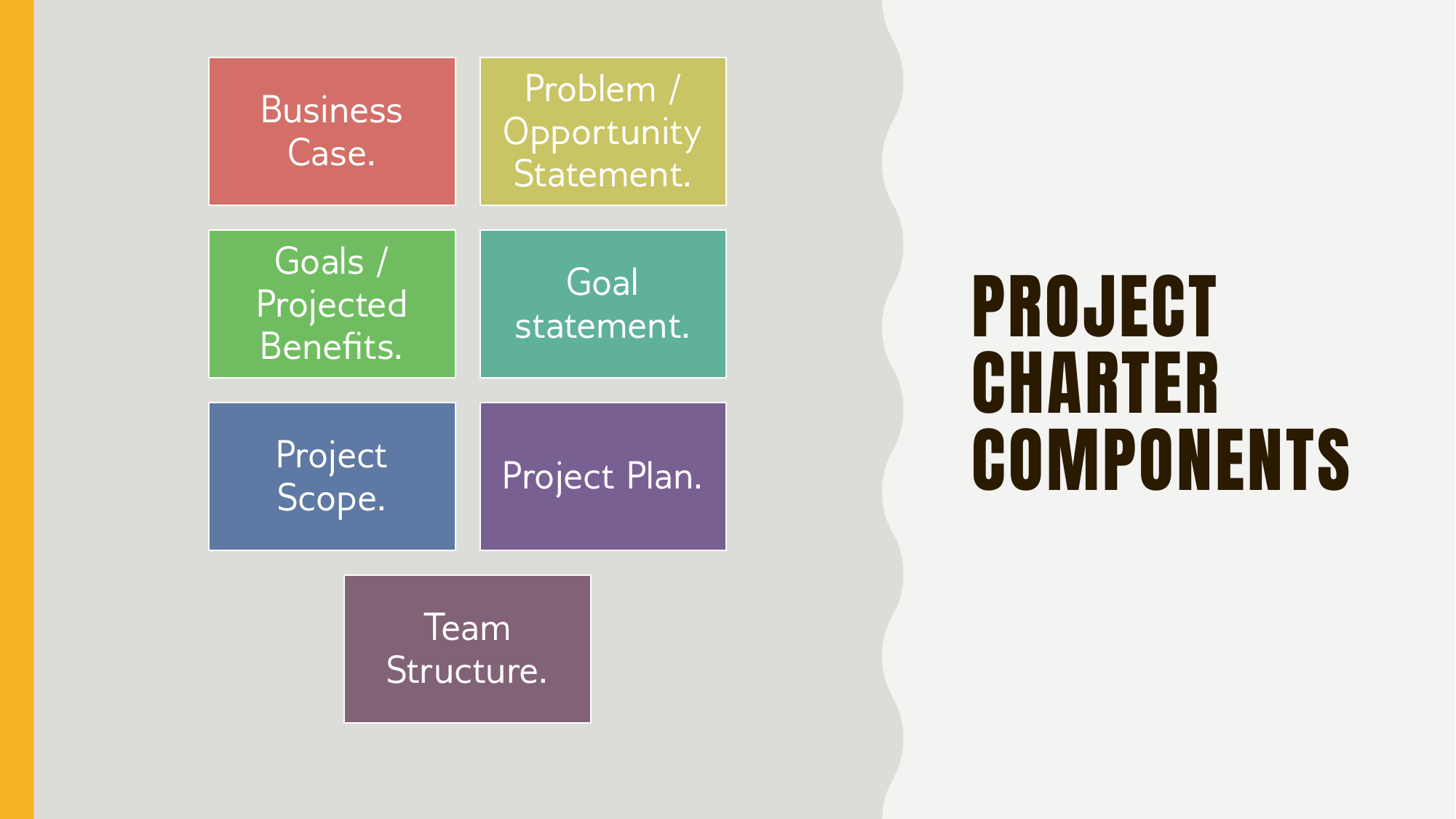

Business Case.
Problem / Opportunity Statement.
Goals / Projected Benefits.
Goal statement.
Project Scope.
Project Plan.
Team Structure.
# Project Charter Components